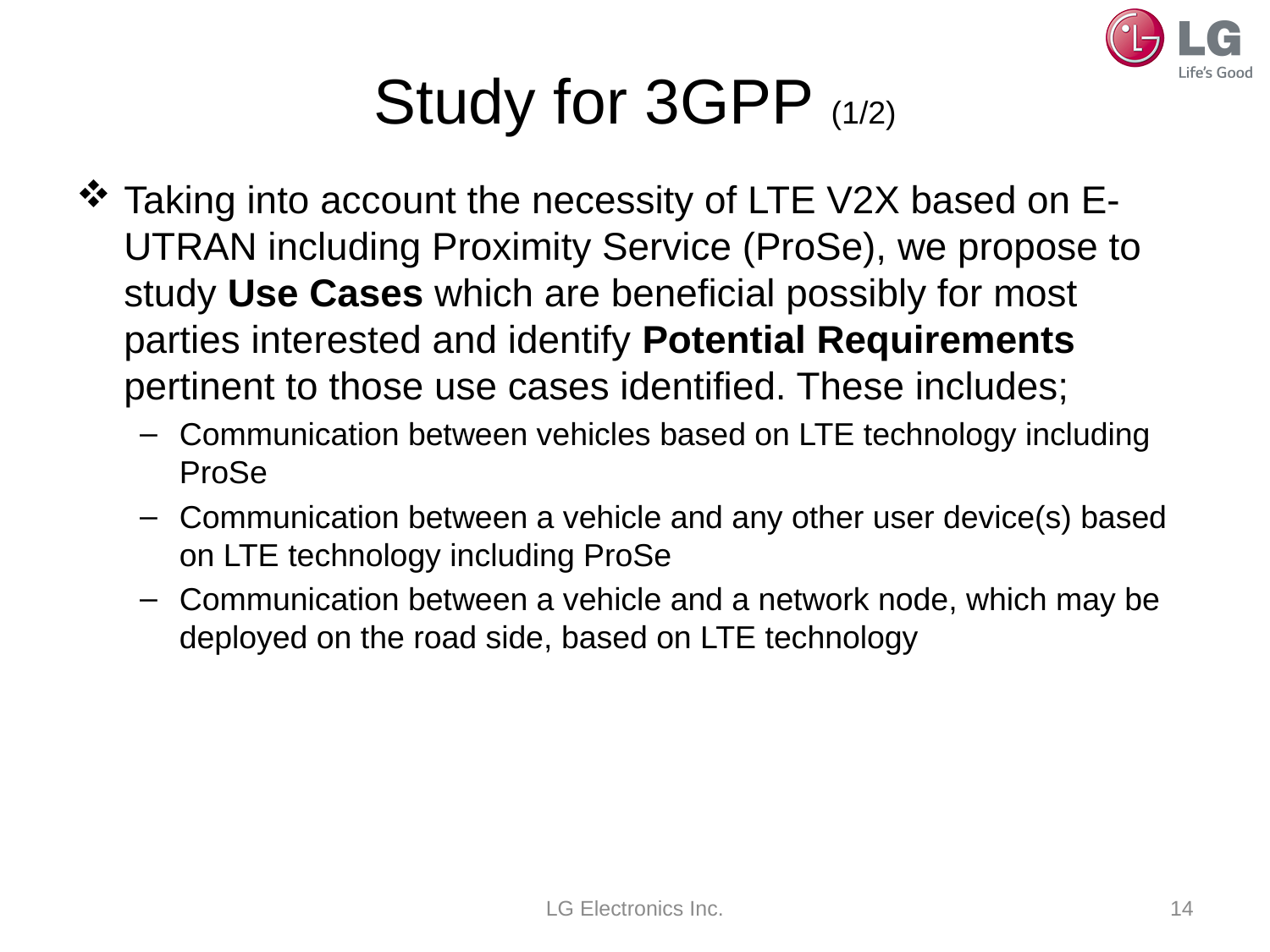

# Study for 3GPP (1/2)
Taking into account the necessity of LTE V2X based on E-UTRAN including Proximity Service (ProSe), we propose to study Use Cases which are beneficial possibly for most parties interested and identify Potential Requirements pertinent to those use cases identified. These includes;
Communication between vehicles based on LTE technology including ProSe
Communication between a vehicle and any other user device(s) based on LTE technology including ProSe
Communication between a vehicle and a network node, which may be deployed on the road side, based on LTE technology

LG Electronics Inc.
14